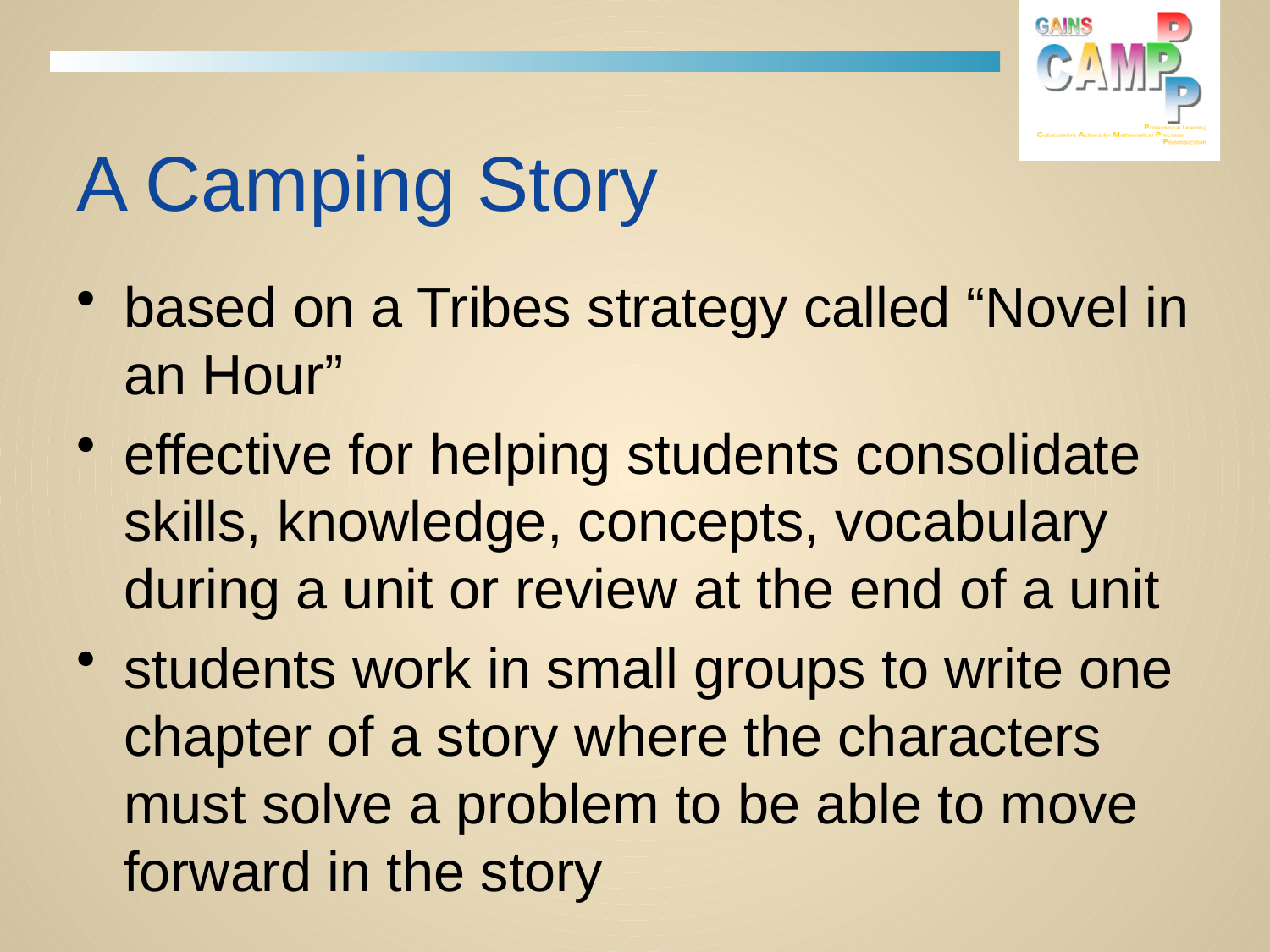

# A Camping Story
based on a Tribes strategy called “Novel in an Hour”
effective for helping students consolidate skills, knowledge, concepts, vocabulary during a unit or review at the end of a unit
students work in small groups to write one chapter of a story where the characters must solve a problem to be able to move forward in the story